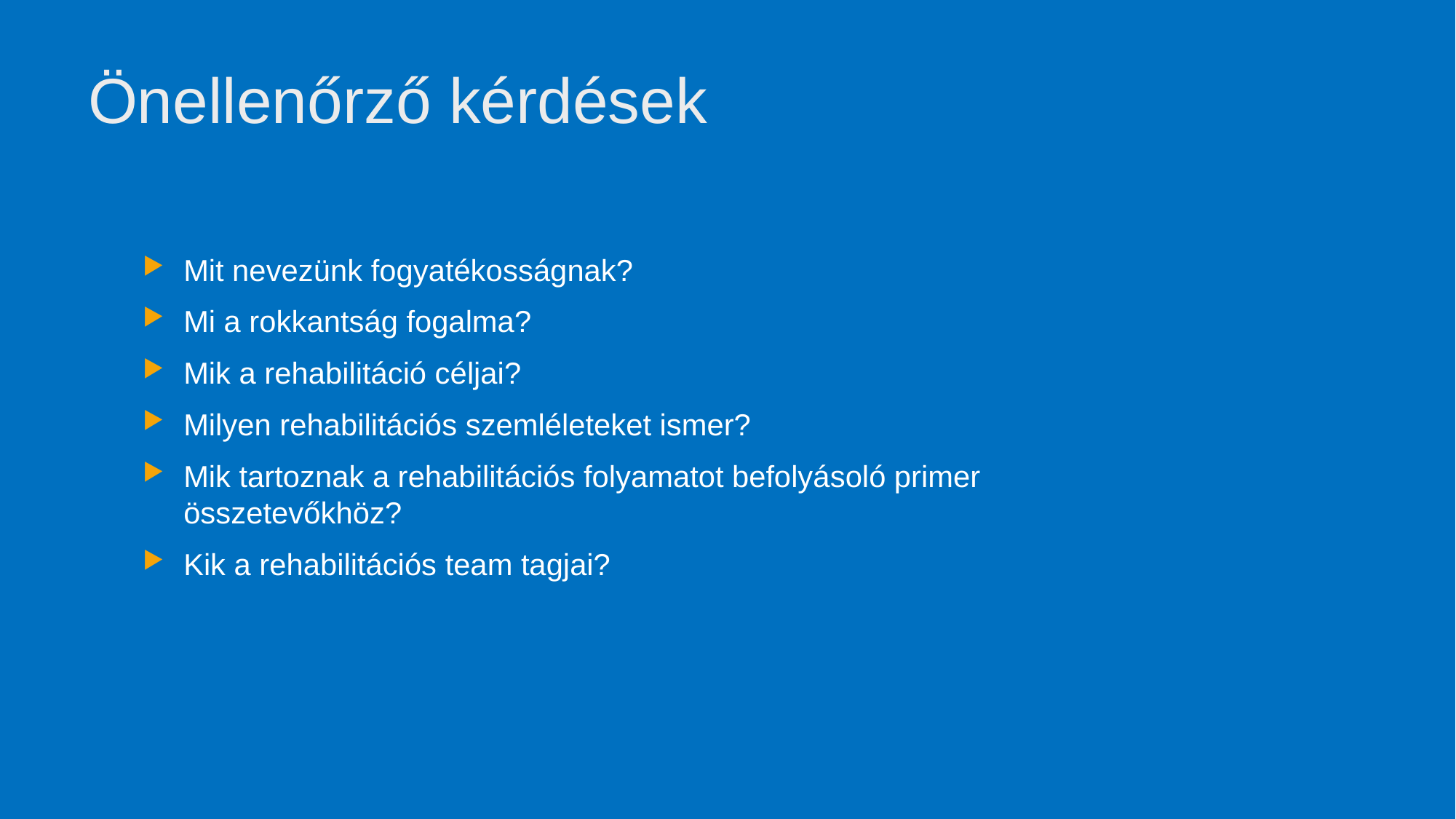

# Önellenőrző kérdések
Mit nevezünk fogyatékosságnak?
Mi a rokkantság fogalma?
Mik a rehabilitáció céljai?
Milyen rehabilitációs szemléleteket ismer?
Mik tartoznak a rehabilitációs folyamatot befolyásoló primer összetevőkhöz?
Kik a rehabilitációs team tagjai?